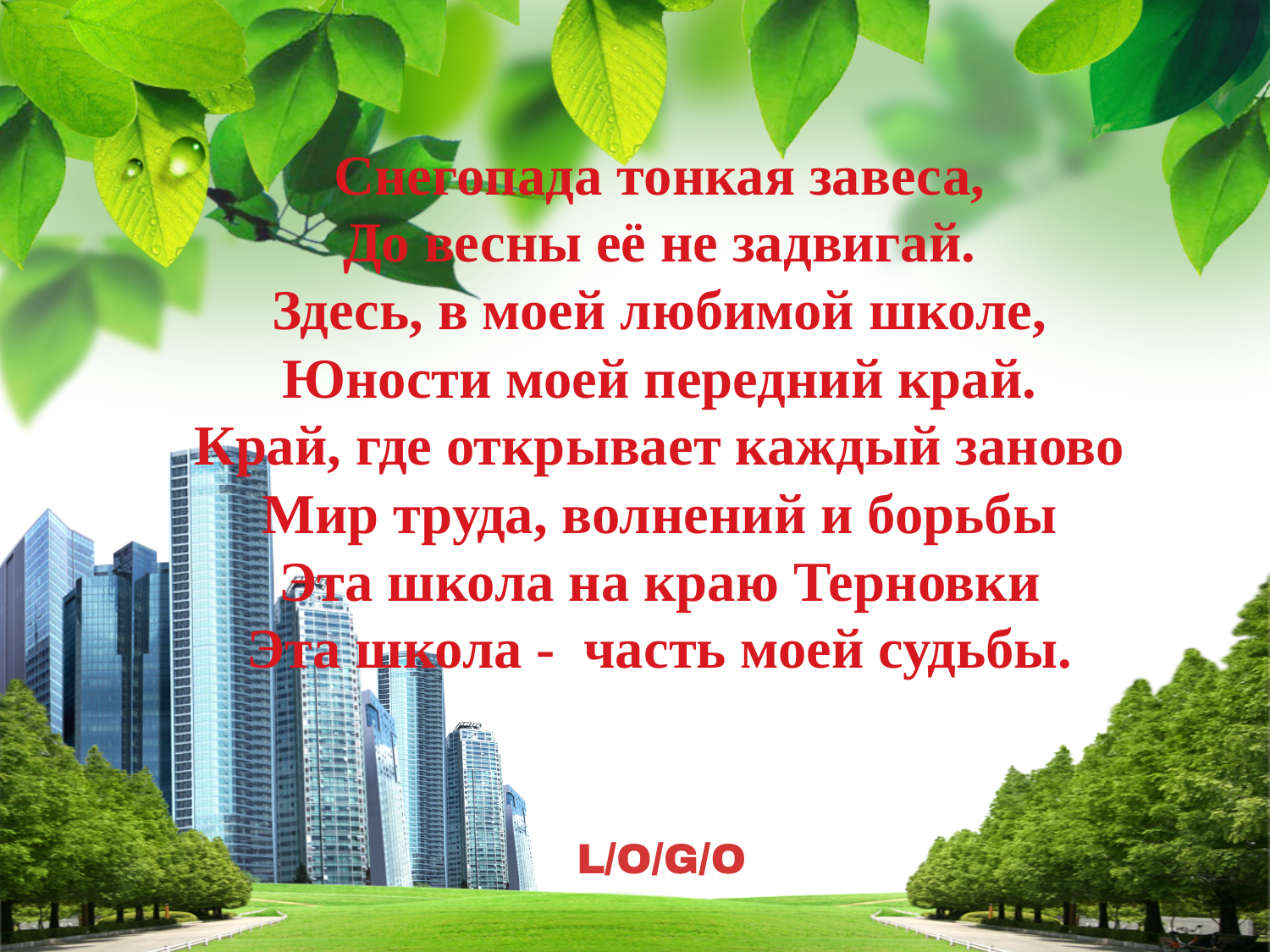

Снегопада тонкая завеса,
До весны её не задвигай.
Здесь, в моей любимой школе,
Юности моей передний край.
Край, где открывает каждый заново
Мир труда, волнений и борьбы
Эта школа на краю Терновки
Эта школа -  часть моей судьбы.